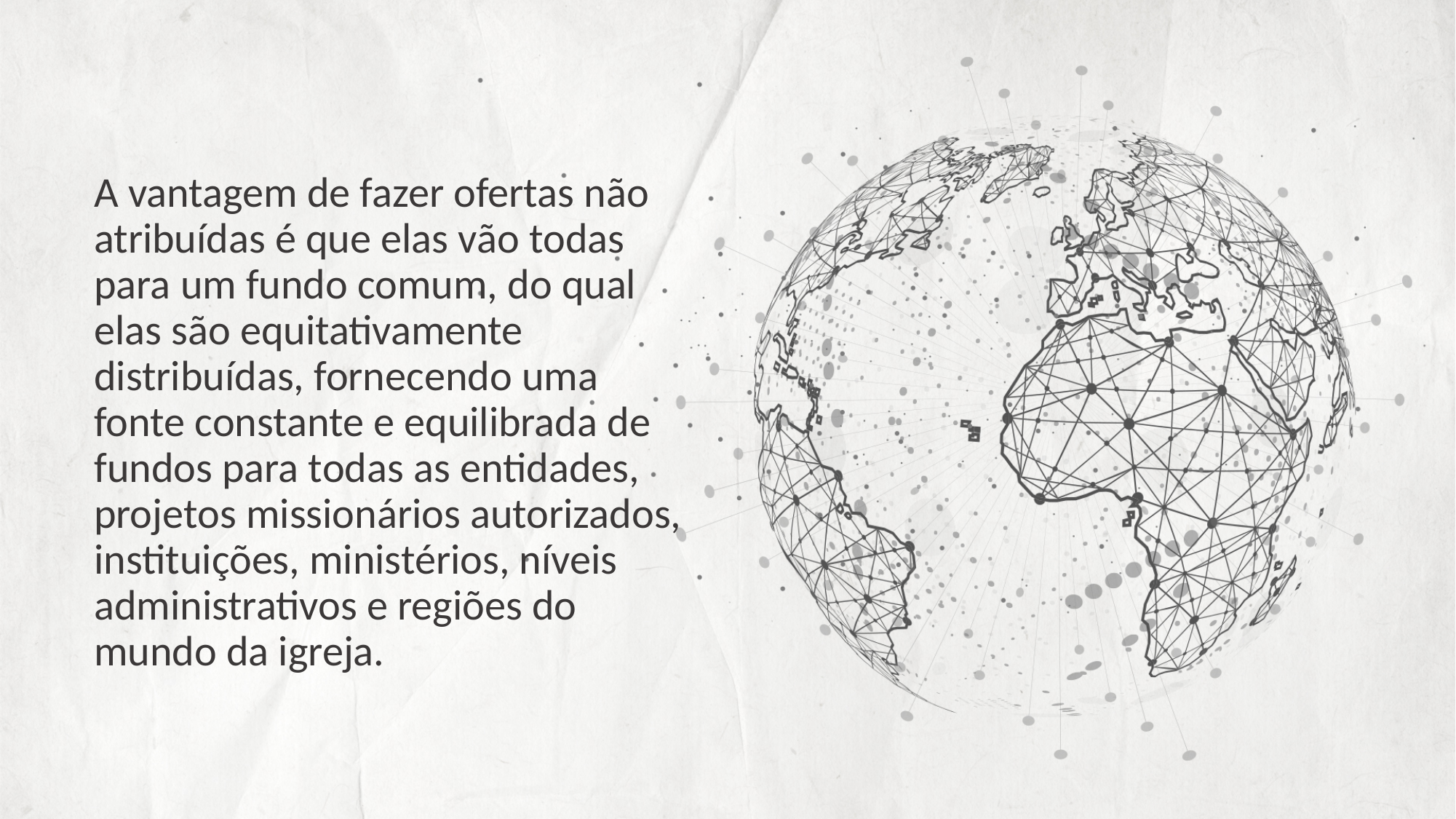

A vantagem de fazer ofertas não atribuídas é que elas vão todas para um fundo comum, do qual elas são equitativamente distribuídas, fornecendo uma fonte constante e equilibrada de fundos para todas as entidades, projetos missionários autorizados, instituições, ministérios, níveis administrativos e regiões do mundo da igreja.